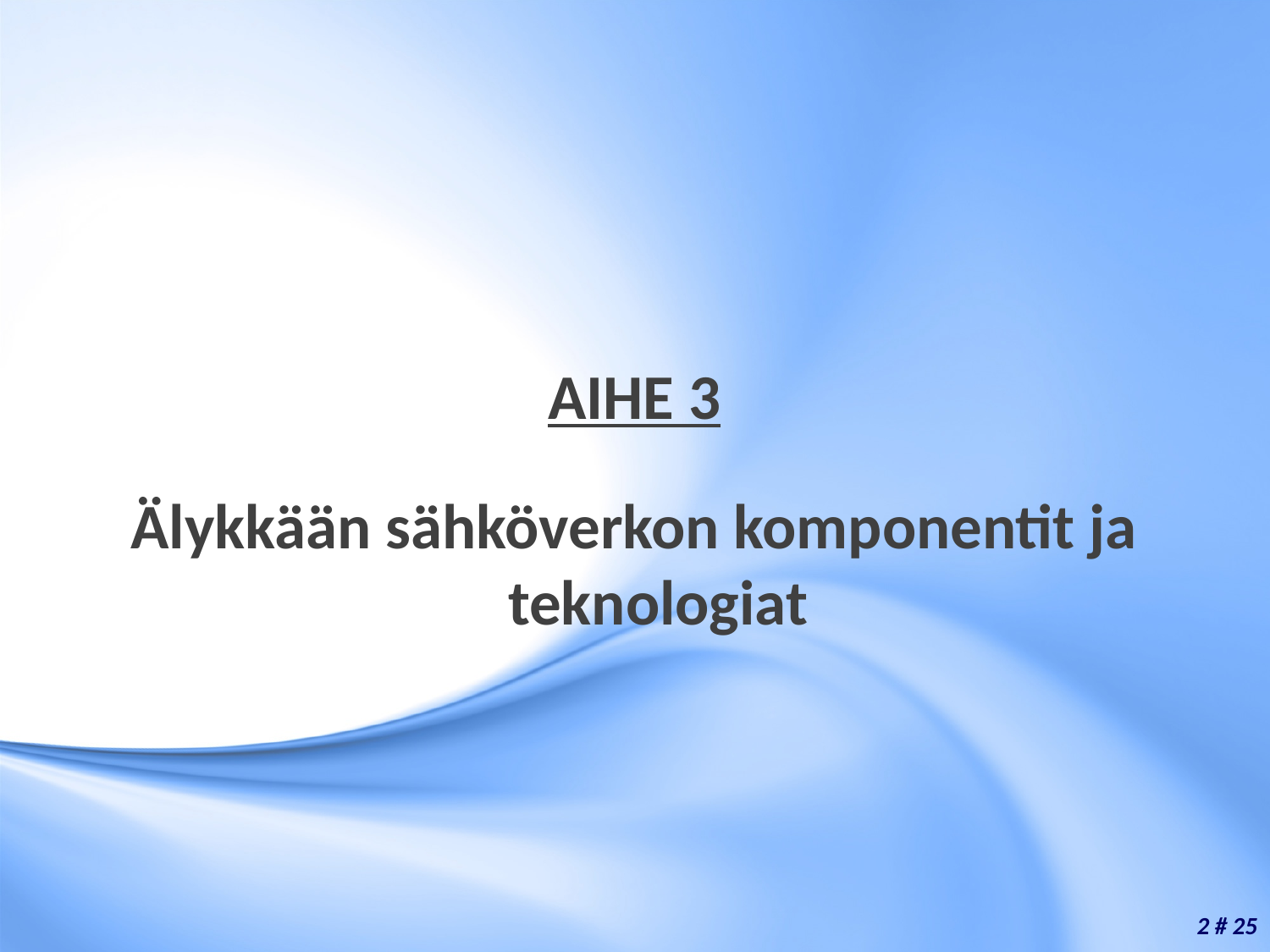

AIHE 3
Älykkään sähköverkon komponentit ja teknologiat
2 # 25